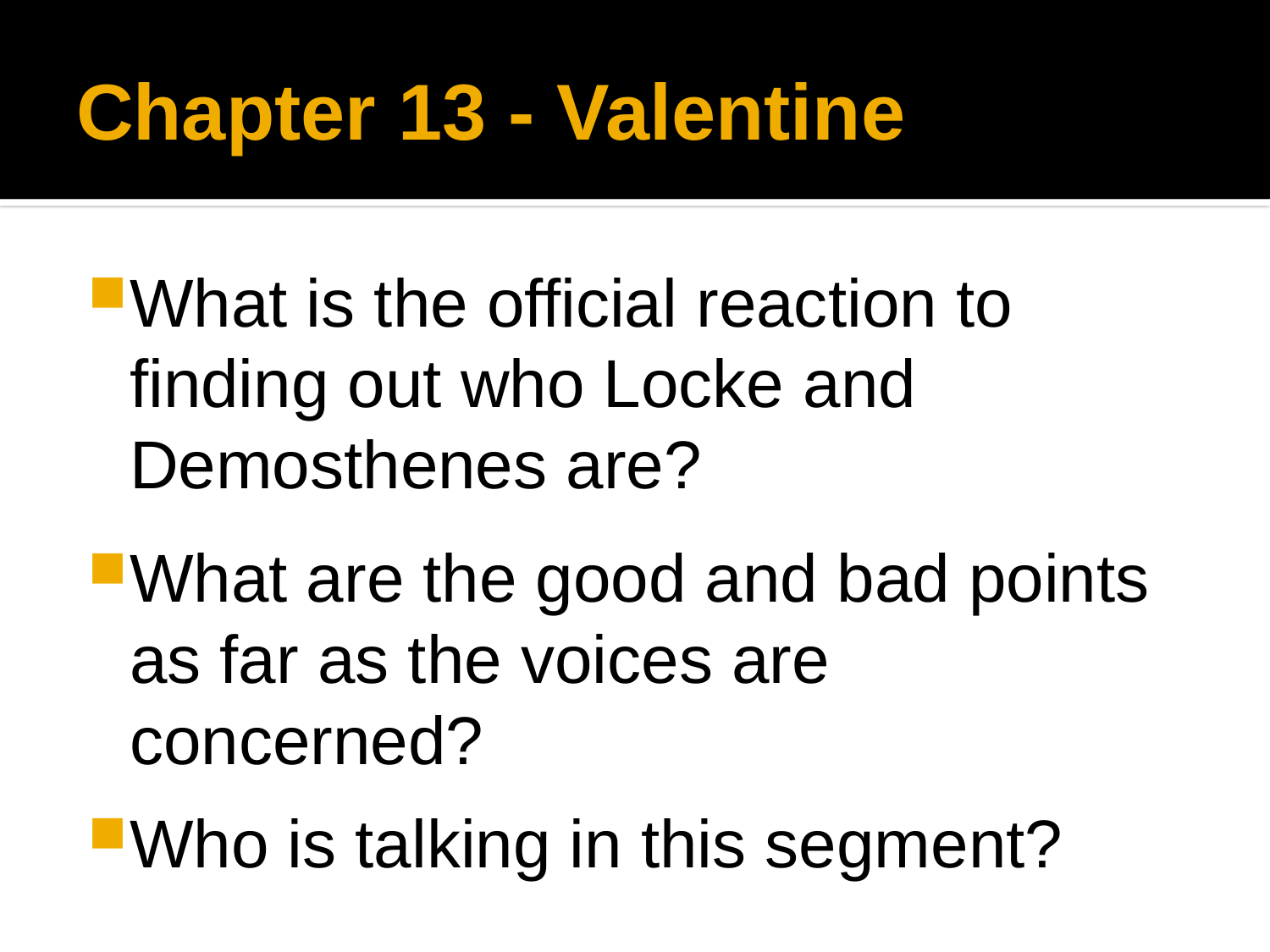

# Chapter 13 - Valentine
What is the official reaction to finding out who Locke and Demosthenes are?

What are the good and bad points as far as the voices are concerned?

Who is talking in this segment?